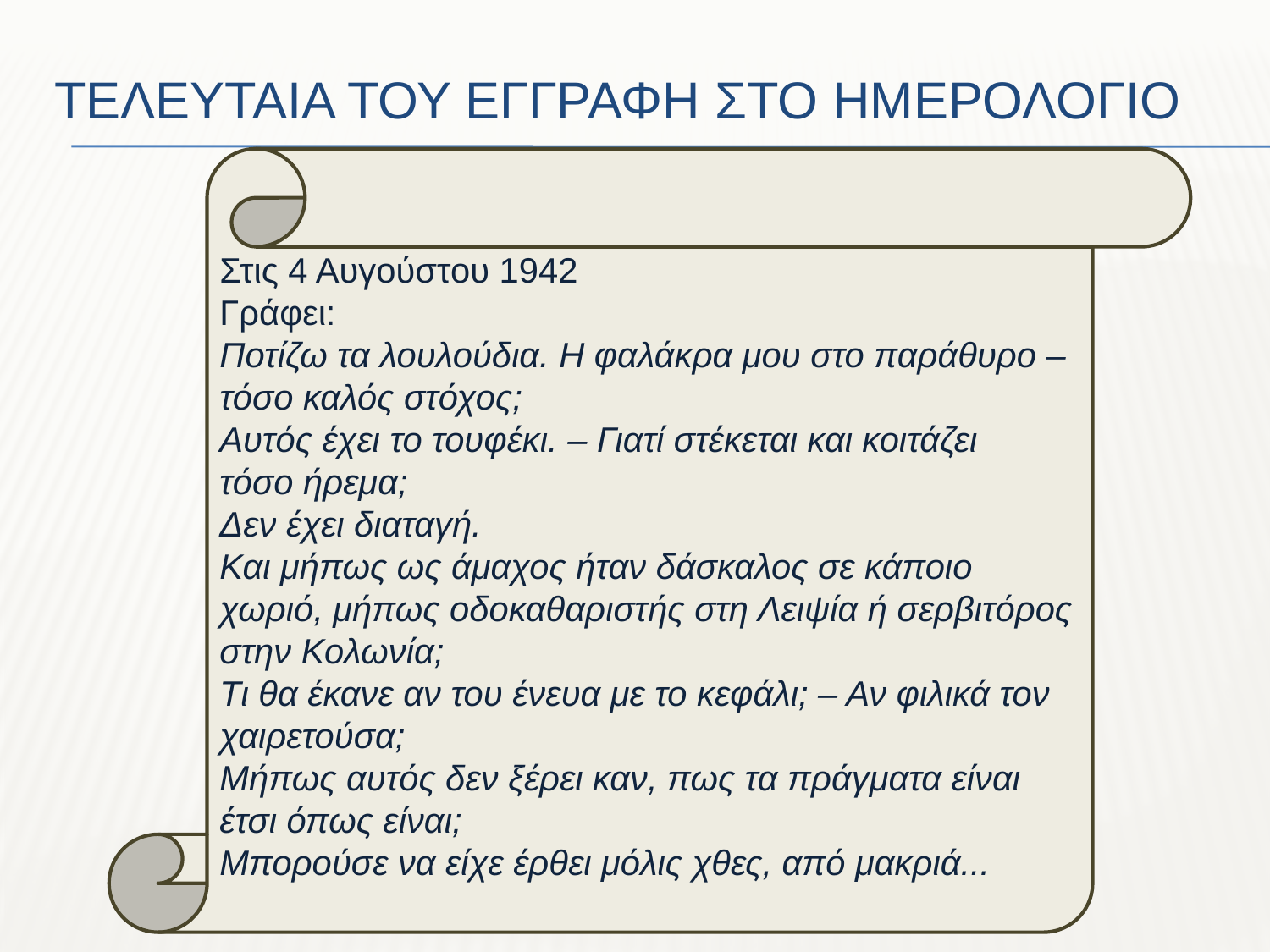

# Τελευταια του εγγραφη στο ημερολογιο
Στις 4 Αυγούστου 1942
Γράφει:
Ποτίζω τα λουλούδια. Η φαλάκρα μου στο παράθυρο – τόσο καλός στόχος;
Αυτός έχει το τουφέκι. – Γιατί στέκεται και κοιτάζει
τόσο ήρεμα;
Δεν έχει διαταγή.
Και μήπως ως άμαχος ήταν δάσκαλος σε κάποιο χωριό, μήπως οδοκαθαριστής στη Λειψία ή σερβιτόρος στην Κολωνία;
Τι θα έκανε αν του ένευα με το κεφάλι; – Αν φιλικά τον χαιρετούσα;
Μήπως αυτός δεν ξέρει καν, πως τα πράγματα είναι έτσι όπως είναι;
Μπορούσε να είχε έρθει μόλις χθες, από μακριά...